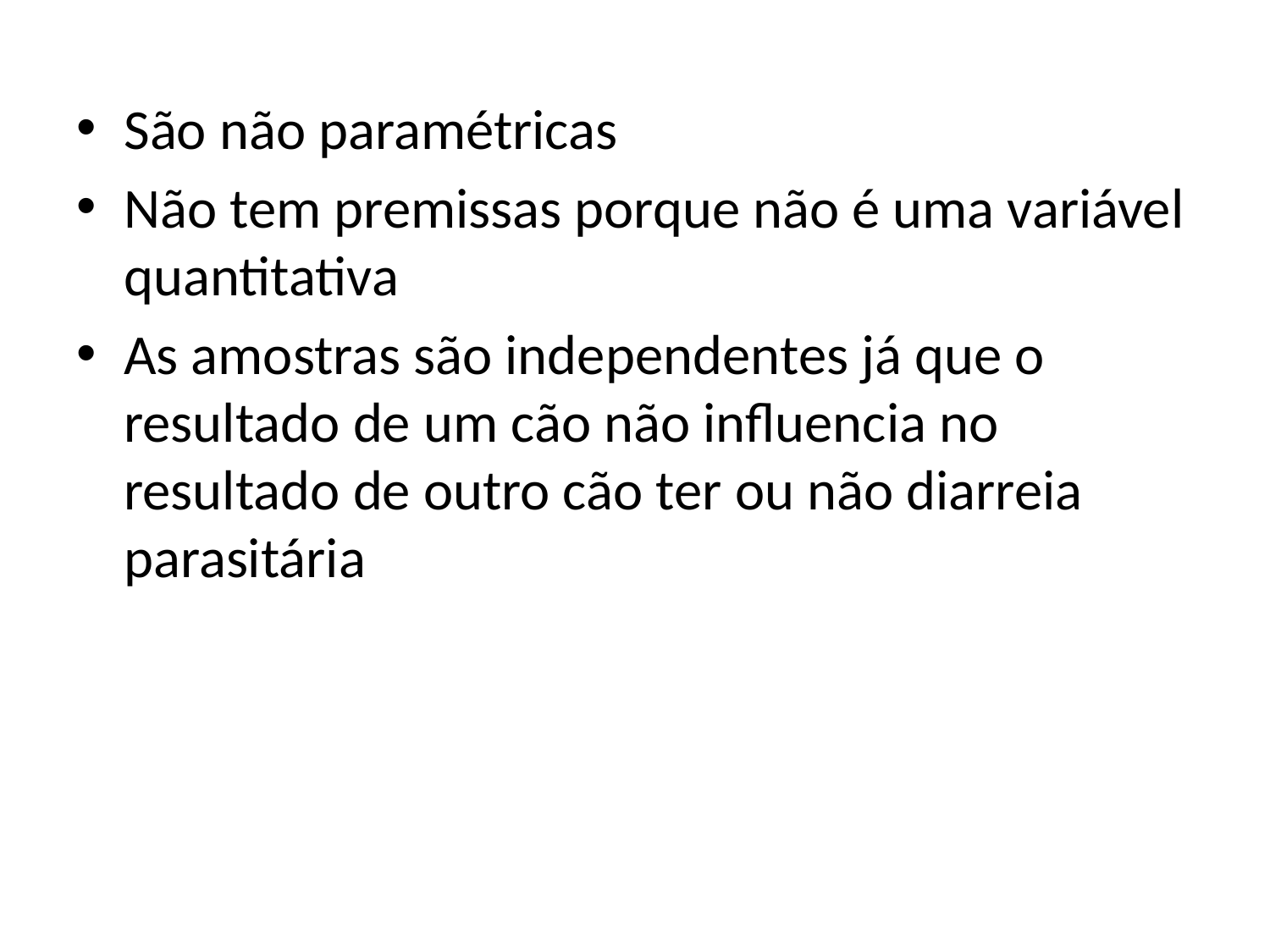

São não paramétricas
Não tem premissas porque não é uma variável quantitativa
As amostras são independentes já que o resultado de um cão não influencia no resultado de outro cão ter ou não diarreia parasitária